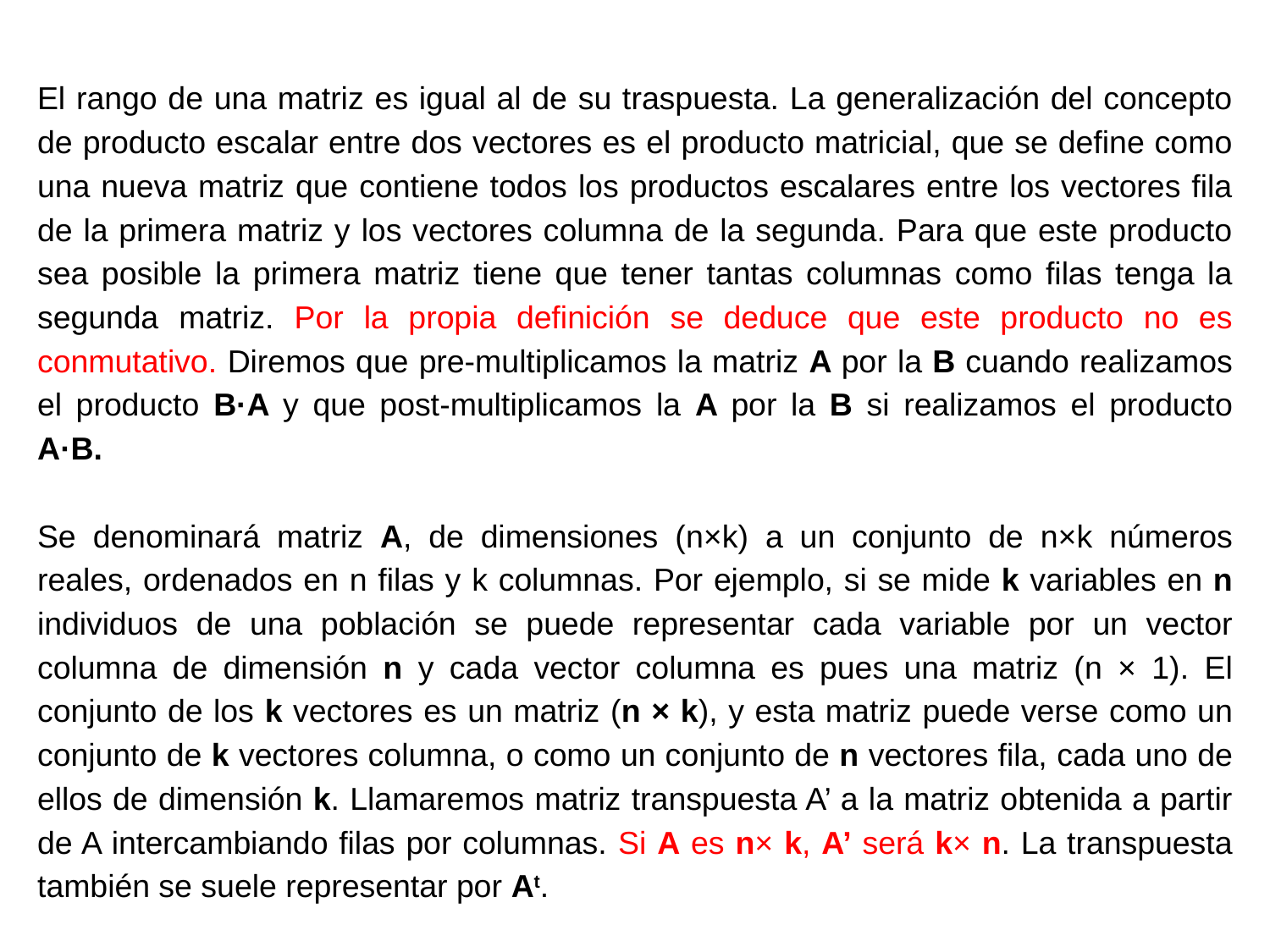

El rango de una matriz es igual al de su traspuesta. La generalización del concepto de producto escalar entre dos vectores es el producto matricial, que se define como una nueva matriz que contiene todos los productos escalares entre los vectores fila de la primera matriz y los vectores columna de la segunda. Para que este producto sea posible la primera matriz tiene que tener tantas columnas como filas tenga la segunda matriz. Por la propia definición se deduce que este producto no es conmutativo. Diremos que pre-multiplicamos la matriz A por la B cuando realizamos el producto B·A y que post-multiplicamos la A por la B si realizamos el producto A·B.

Se denominará matriz A, de dimensiones (n×k) a un conjunto de n×k números reales, ordenados en n filas y k columnas. Por ejemplo, si se mide k variables en n individuos de una población se puede representar cada variable por un vector columna de dimensión n y cada vector columna es pues una matriz (n × 1). El conjunto de los k vectores es un matriz (n × k), y esta matriz puede verse como un conjunto de k vectores columna, o como un conjunto de n vectores fila, cada uno de ellos de dimensión k. Llamaremos matriz transpuesta A’ a la matriz obtenida a partir de A intercambiando filas por columnas. Si A es n× k, A’ será k× n. La transpuesta también se suele representar por At.